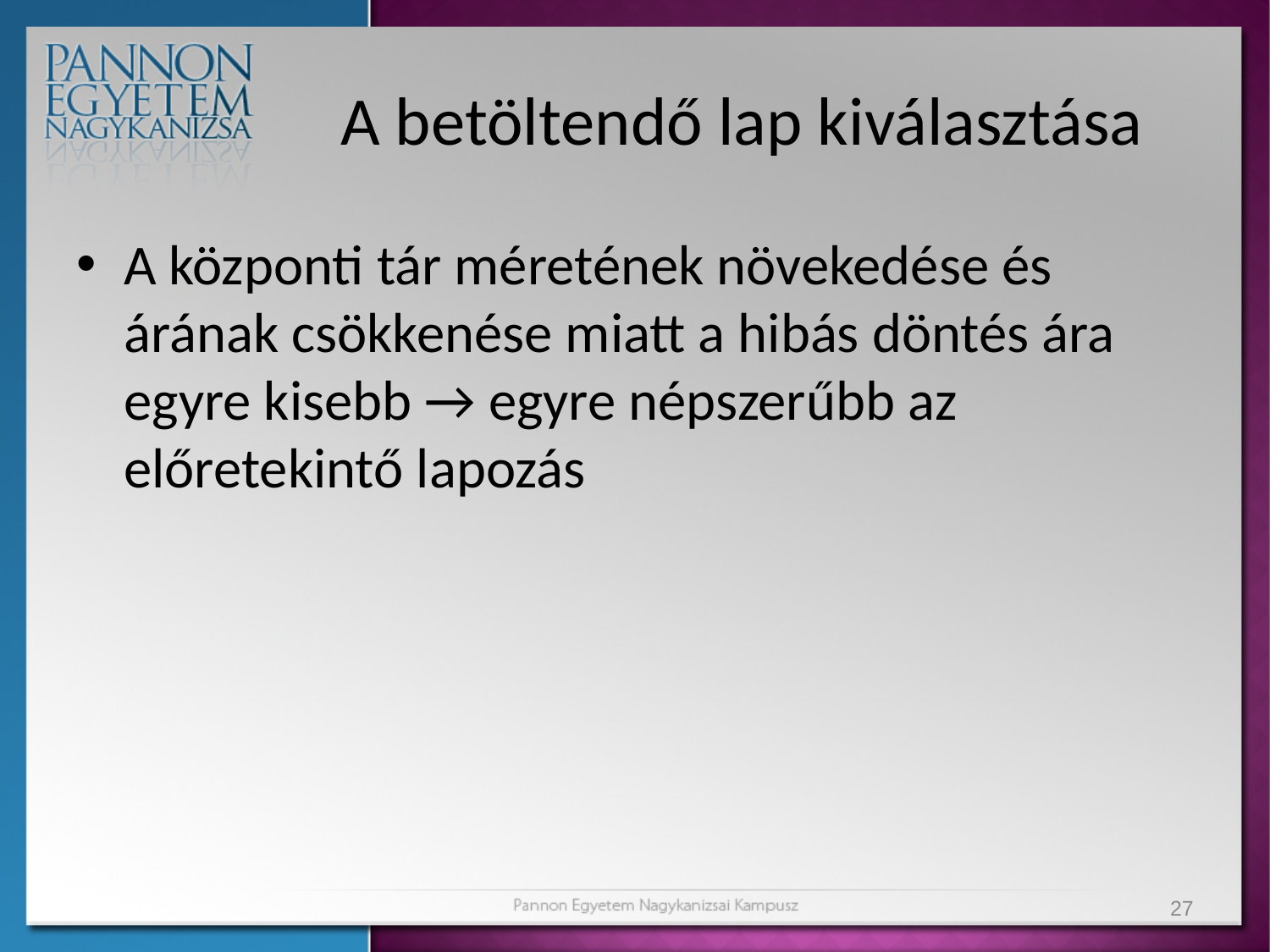

# A betöltendő lap kiválasztása
A központi tár méretének növekedése és árának csökkenése miatt a hibás döntés ára egyre kisebb → egyre népszerűbb az előretekintő lapozás
27